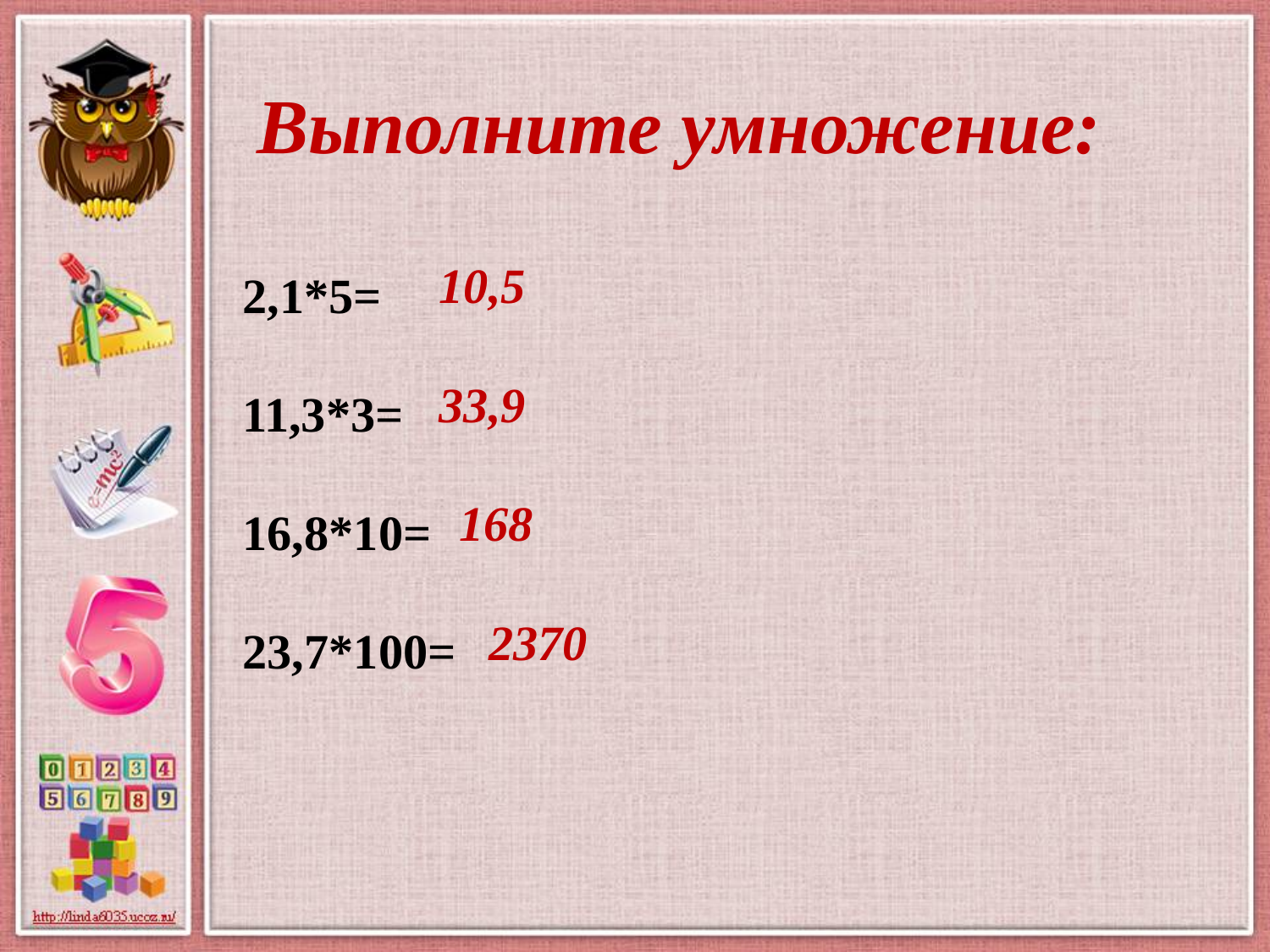

Выполните умножение:
10,5
           2,1*5=

           11,3*3=

           16,8*10=

           23,7*100=
33,9
168
2370